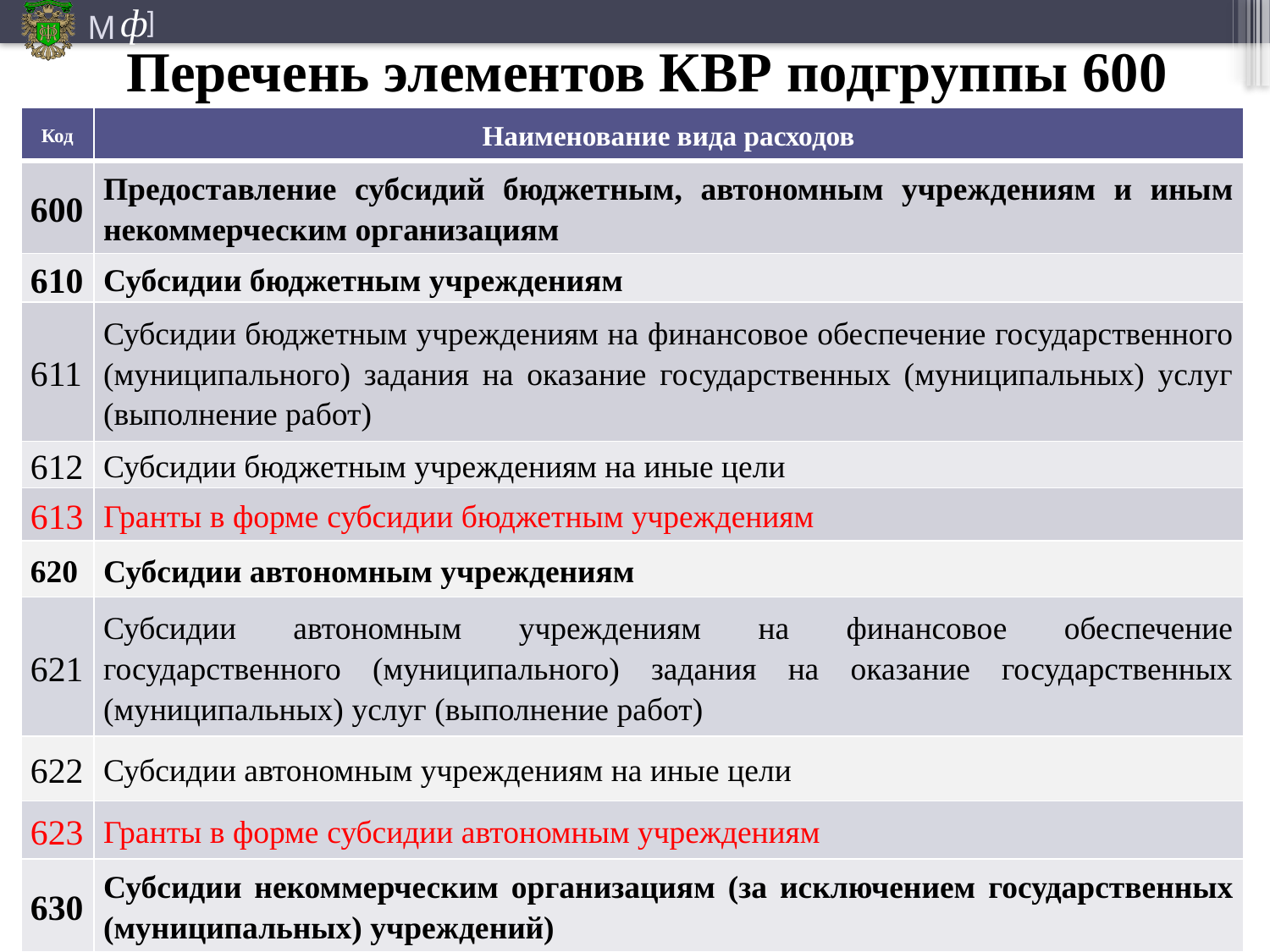

# Перечень элементов КВР подгруппы 600
| Код | Наименование вида расходов |
| --- | --- |
| 600 | Предоставление субсидий бюджетным, автономным учреждениям и иным некоммерческим организациям |
| 610 | Субсидии бюджетным учреждениям |
| 611 | Субсидии бюджетным учреждениям на финансовое обеспечение государственного (муниципального) задания на оказание государственных (муниципальных) услуг (выполнение работ) |
| 612 | Субсидии бюджетным учреждениям на иные цели |
| 613 | Гранты в форме субсидии бюджетным учреждениям |
| 620 | Субсидии автономным учреждениям |
| 621 | Субсидии автономным учреждениям на финансовое обеспечение государственного (муниципального) задания на оказание государственных (муниципальных) услуг (выполнение работ) |
| 622 | Субсидии автономным учреждениям на иные цели |
| 623 | Гранты в форме субсидии автономным учреждениям |
| 630 | Субсидии некоммерческим организациям (за исключением государственных (муниципальных) учреждений) |